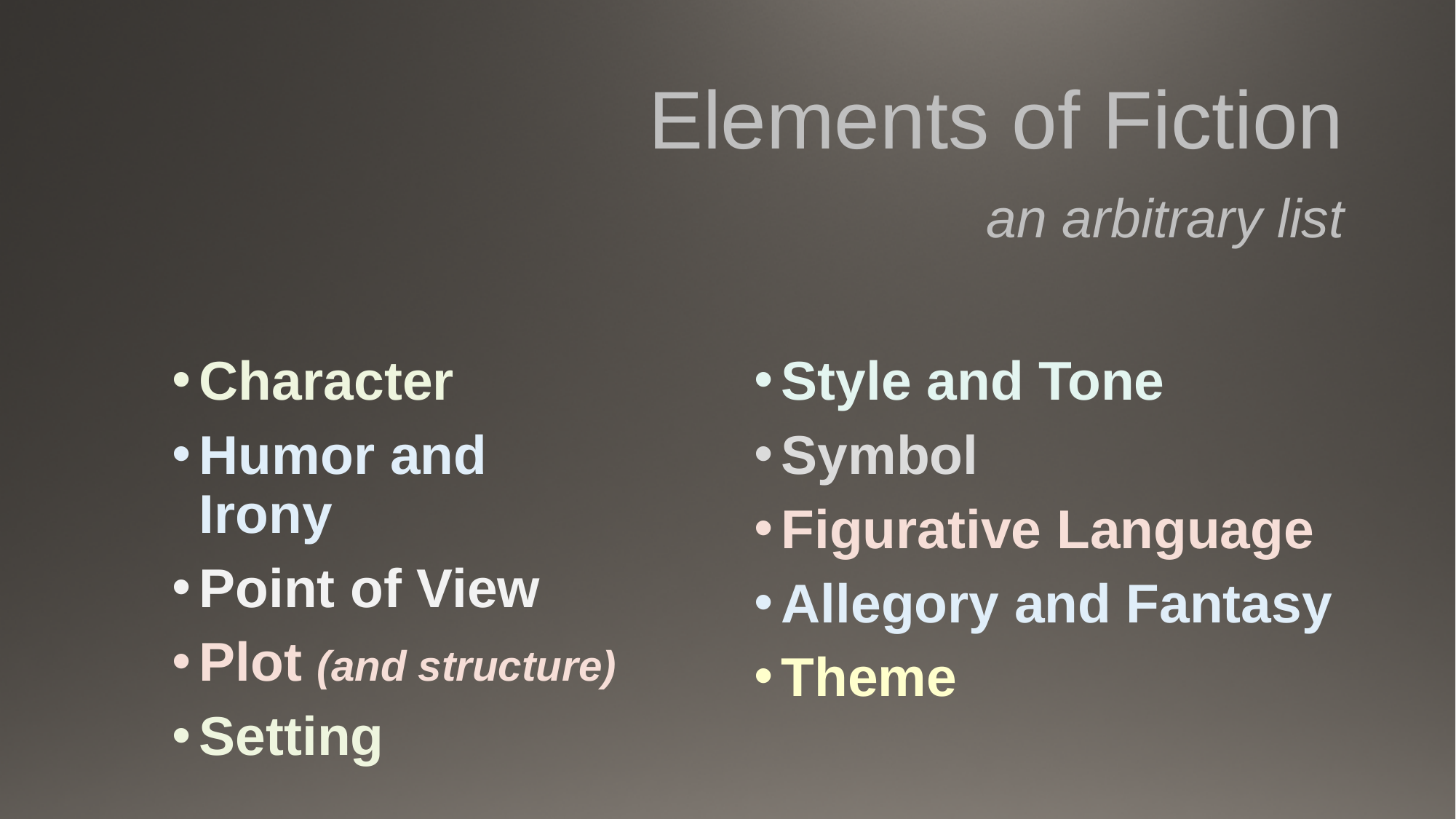

# Elements of Fiction
an arbitrary list
Character
Humor and Irony
Point of View
Plot (and structure)
Setting

Style and Tone
Symbol
Figurative Language
Allegory and Fantasy
Theme